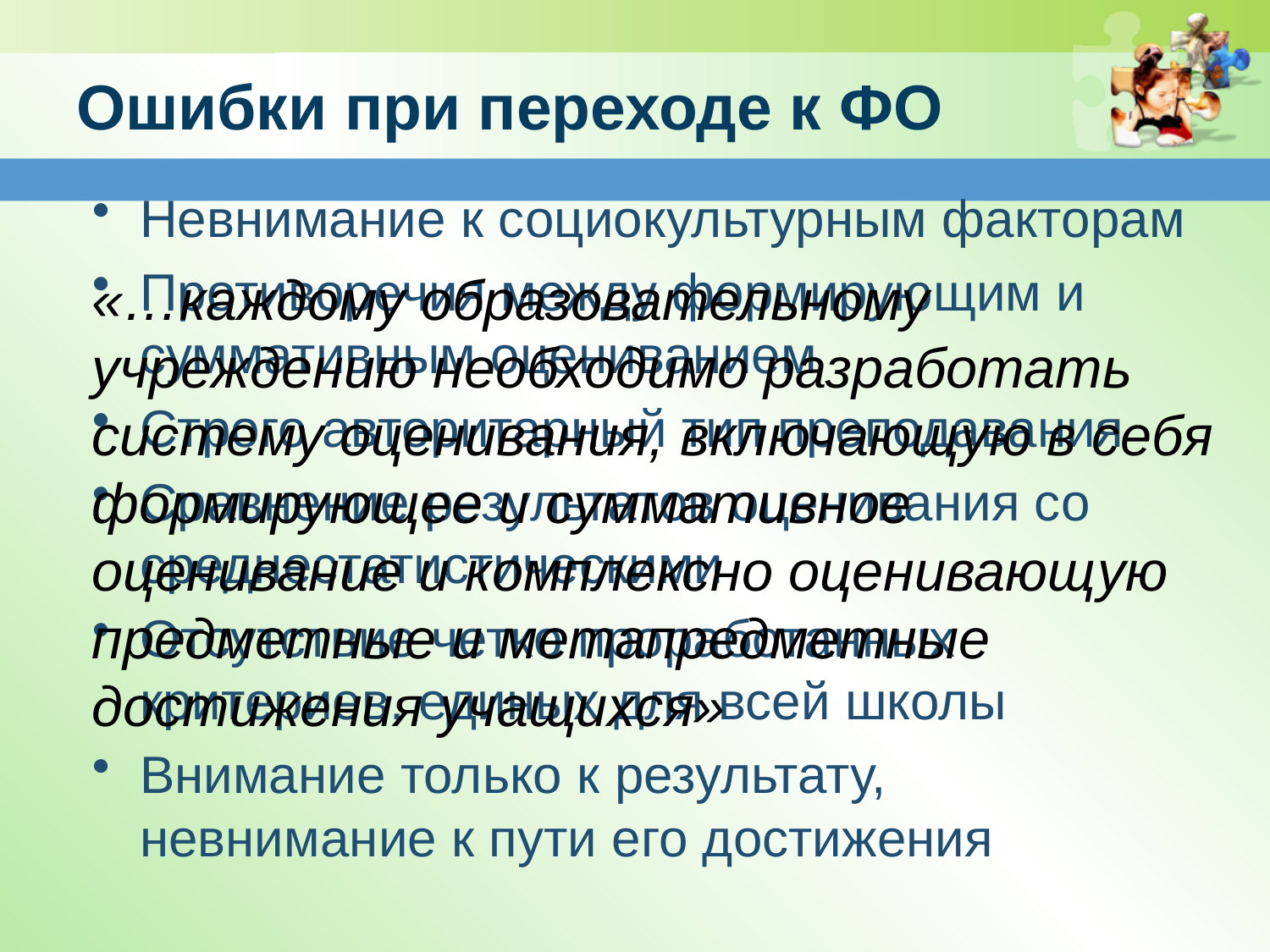

# Ошибки при переходе к ФО
Невнимание к социокультурным факторам
Противоречия между формирующим и суммативным оцениванием
Строго авторитарный тип преподавания
Сравнение результатов оценивания со среднестатистическими
Отсутствие четко проработанных критериев, единых для всей школы
Внимание только к результату, невнимание к пути его достижения
«…каждому образовательному учреждению необходимо разработать систему оценивания, включающую в себя формирующее и суммативное оценивание и комплексно оценивающую предметные и метапредметные достижения учащихся»